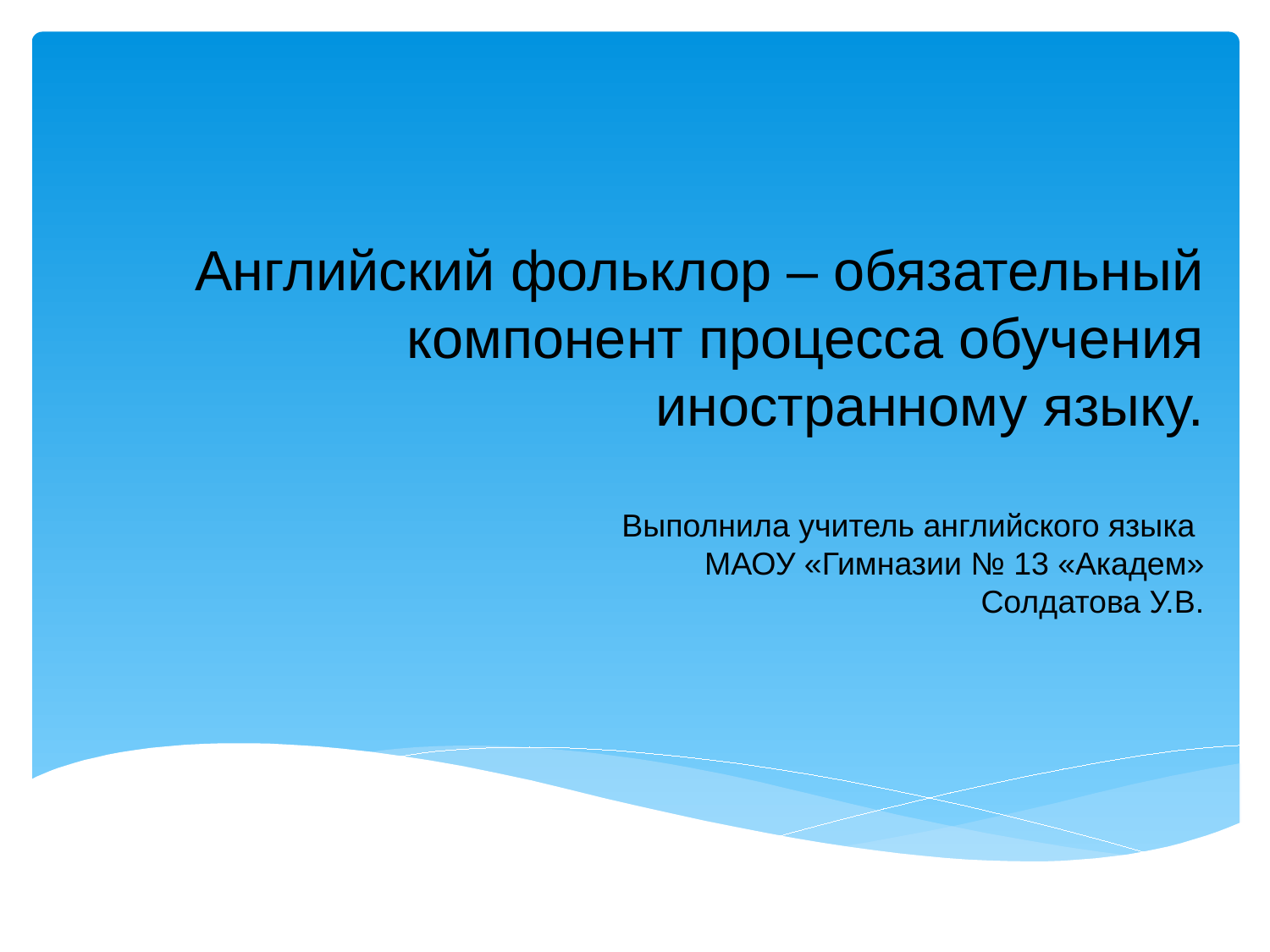

# Английский фольклор – обязательный компонент процесса обучения иностранному языку. Выполнила учитель английского языка МАОУ «Гимназии № 13 «Академ» Солдатова У.В.